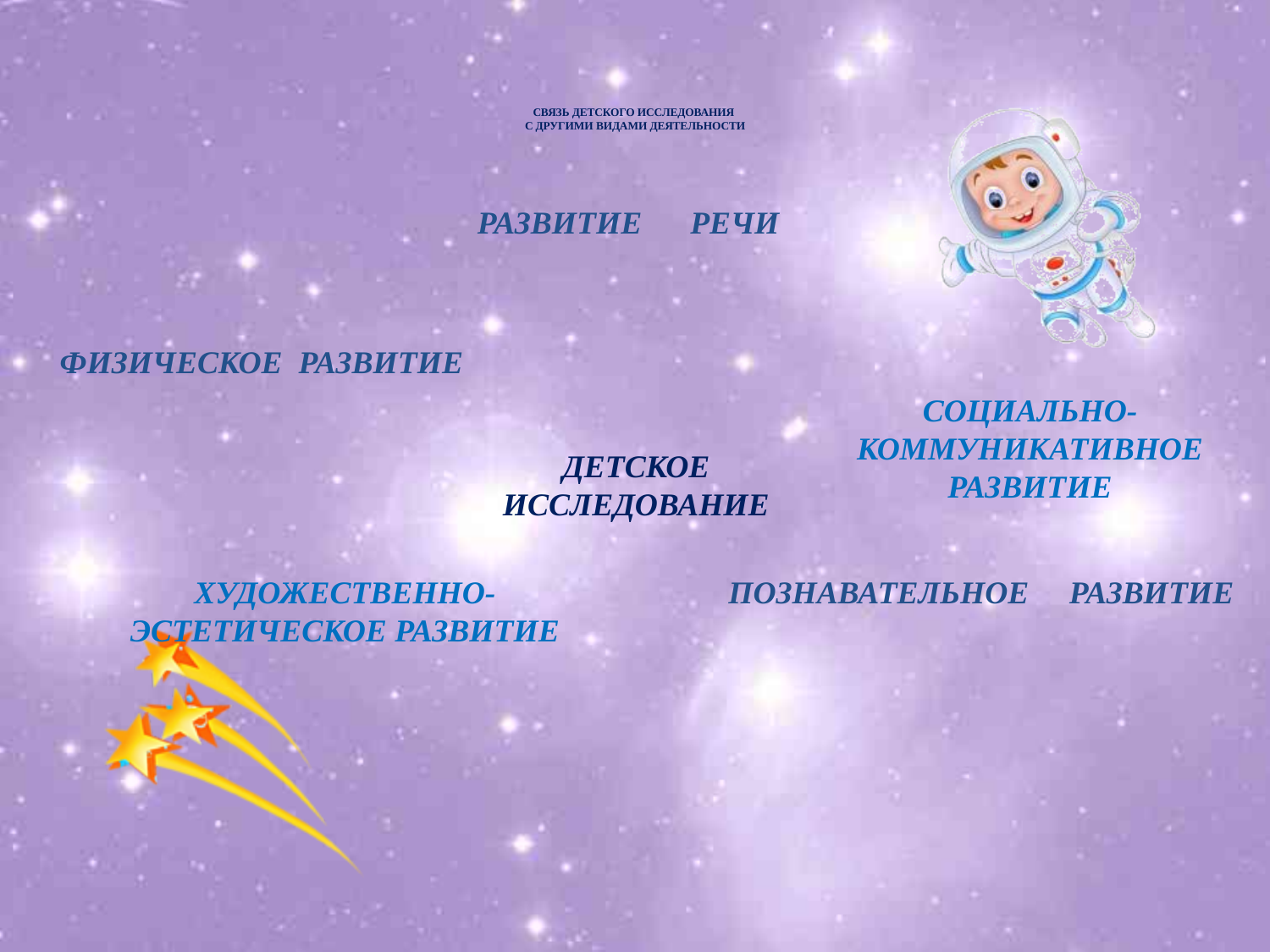

# СВЯЗЬ ДЕТСКОГО ИССЛЕДОВАНИЯ С ДРУГИМИ ВИДАМИ ДЕЯТЕЛЬНОСТИ
РАЗВИТИЕ      РЕЧИ
ФИЗИЧЕСКОЕ  РАЗВИТИЕ
СОЦИАЛЬНО-КОММУНИКАТИВНОЕ РАЗВИТИЕ
ДЕТСКОЕ
ИССЛЕДОВАНИЕ
ХУДОЖЕСТВЕННО-ЭСТЕТИЧЕСКОЕ РАЗВИТИЕ
ПОЗНАВАТЕЛЬНОЕ     РАЗВИТИЕ